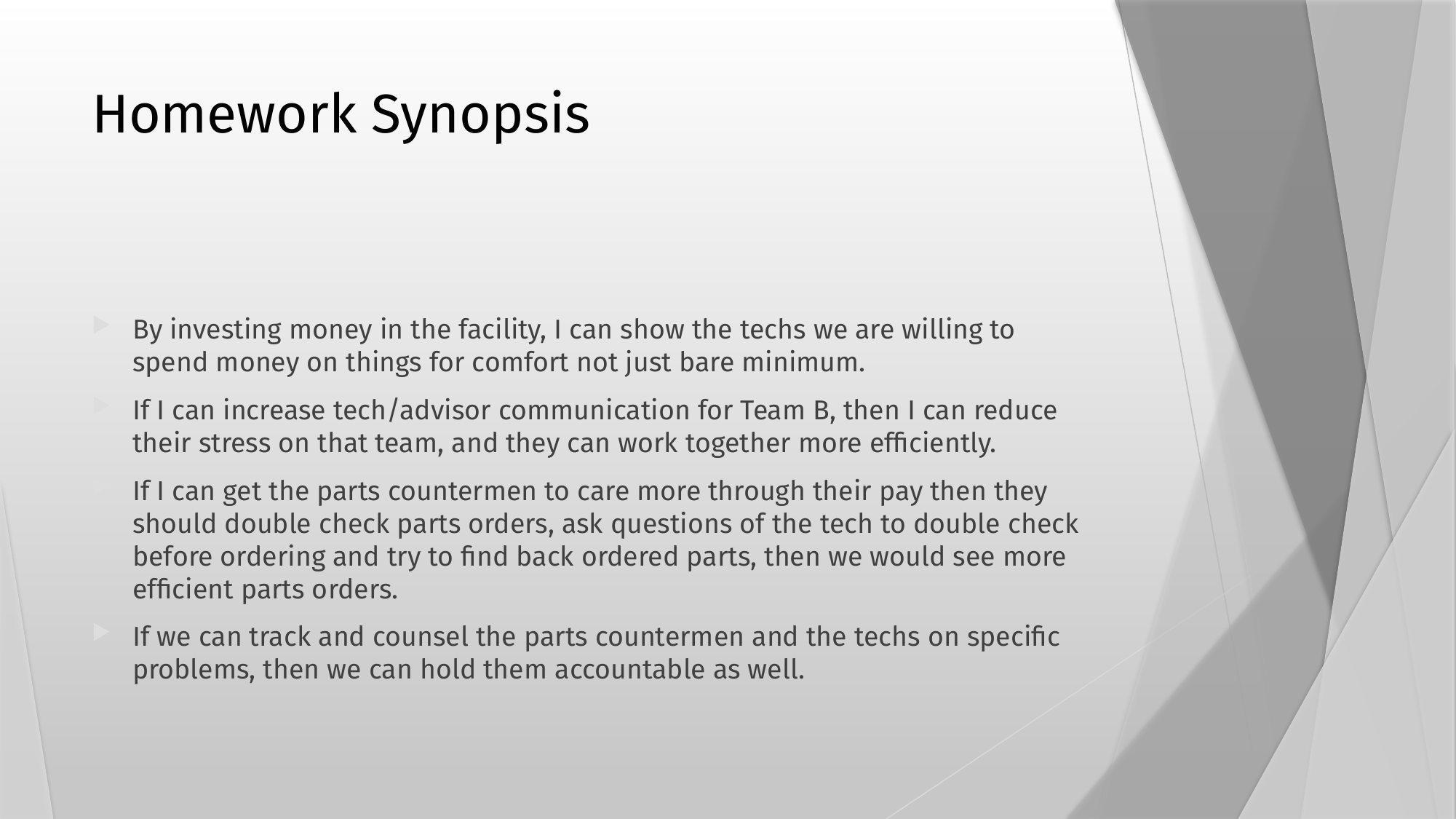

# Homework Synopsis

By investing money in the facility, I can show the techs we are willing to spend money on things for comfort not just bare minimum.
If I can increase tech/advisor communication for Team B, then I can reduce their stress on that team, and they can work together more efficiently.
If I can get the parts countermen to care more through their pay then they should double check parts orders, ask questions of the tech to double check before ordering and try to find back ordered parts, then we would see more efficient parts orders.
If we can track and counsel the parts countermen and the techs on specific problems, then we can hold them accountable as well.